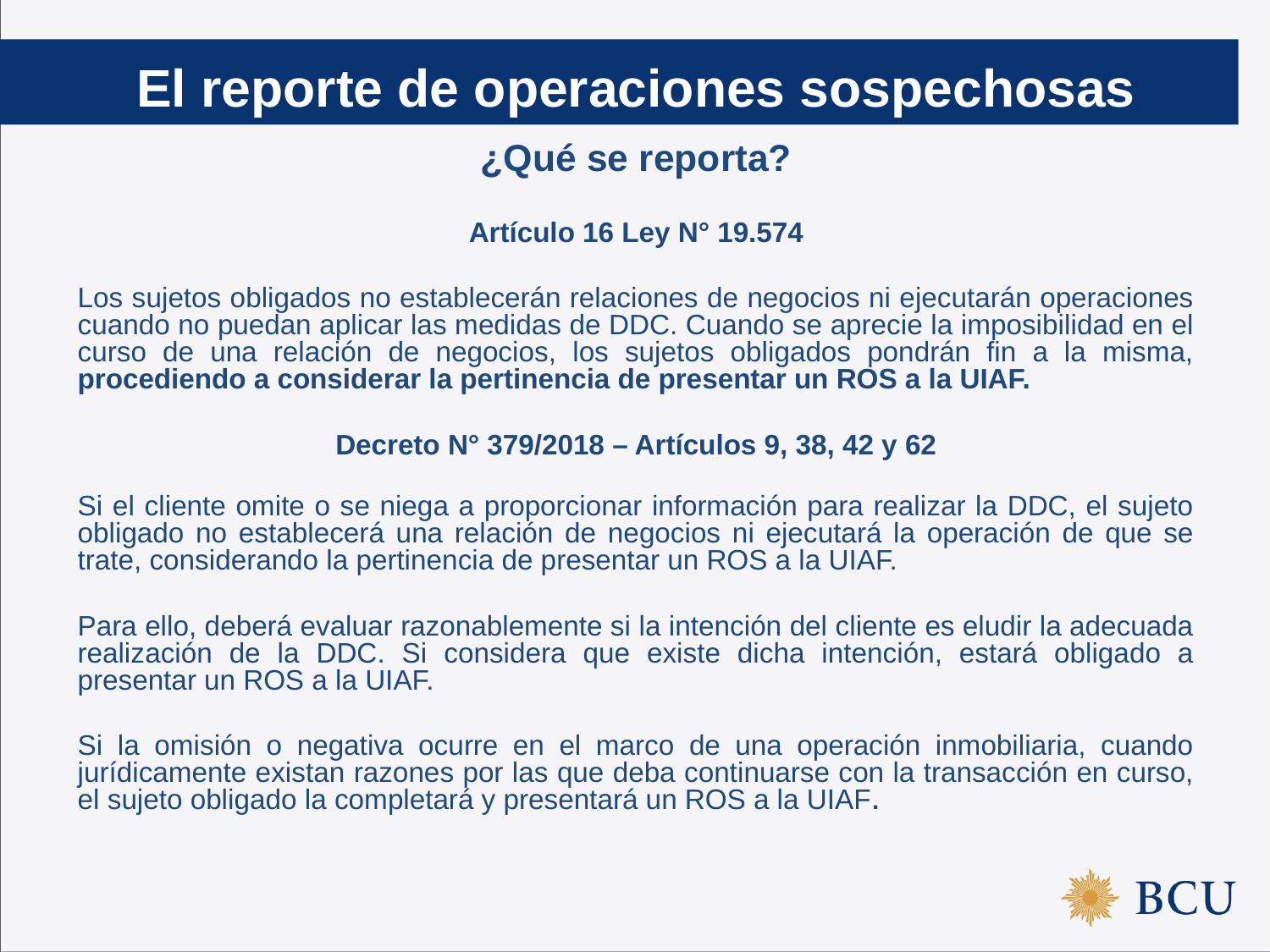

El reporte de operaciones sospechosas
¿Qué se reporta?

Artículo 16 Ley N° 19.574

Los sujetos obligados no establecerán relaciones de negocios ni ejecutarán operaciones cuando no puedan aplicar las medidas de DDC. Cuando se aprecie la imposibilidad en el curso de una relación de negocios, los sujetos obligados pondrán fin a la misma, procediendo a considerar la pertinencia de presentar un ROS a la UIAF.

Decreto N° 379/2018 – Artículos 9, 38, 42 y 62

Si el cliente omite o se niega a proporcionar información para realizar la DDC, el sujeto obligado no establecerá una relación de negocios ni ejecutará la operación de que se trate, considerando la pertinencia de presentar un ROS a la UIAF.

Para ello, deberá evaluar razonablemente si la intención del cliente es eludir la adecuada realización de la DDC. Si considera que existe dicha intención, estará obligado a presentar un ROS a la UIAF.

Si la omisión o negativa ocurre en el marco de una operación inmobiliaria, cuando jurídicamente existan razones por las que deba continuarse con la transacción en curso, el sujeto obligado la completará y presentará un ROS a la UIAF.